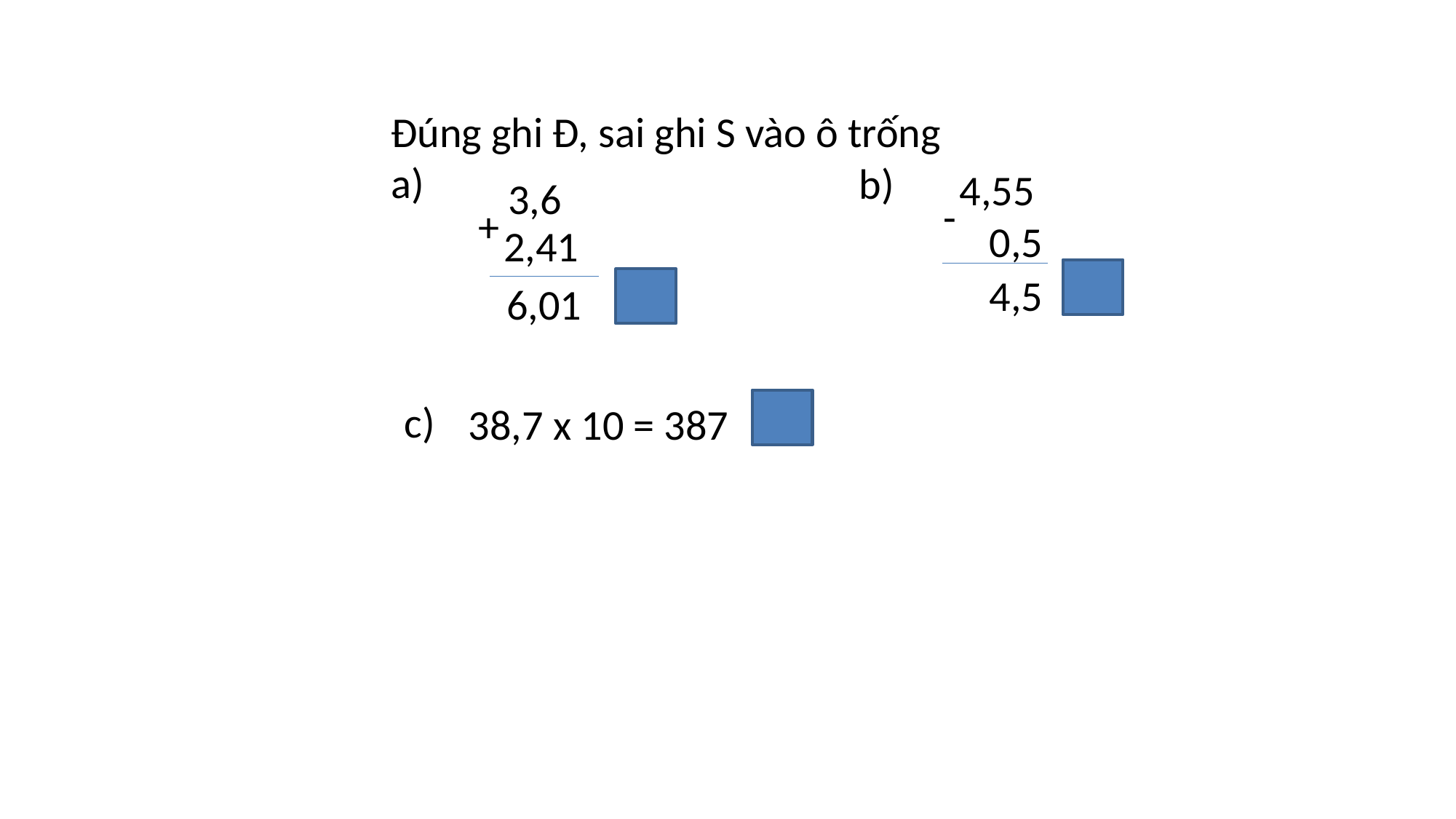

Đúng ghi Đ, sai ghi S vào ô trống
a)
b)
4,55
3,6
-

+
0,5
2,41

4,5

6,01
c)

38,7 x 10 = 387